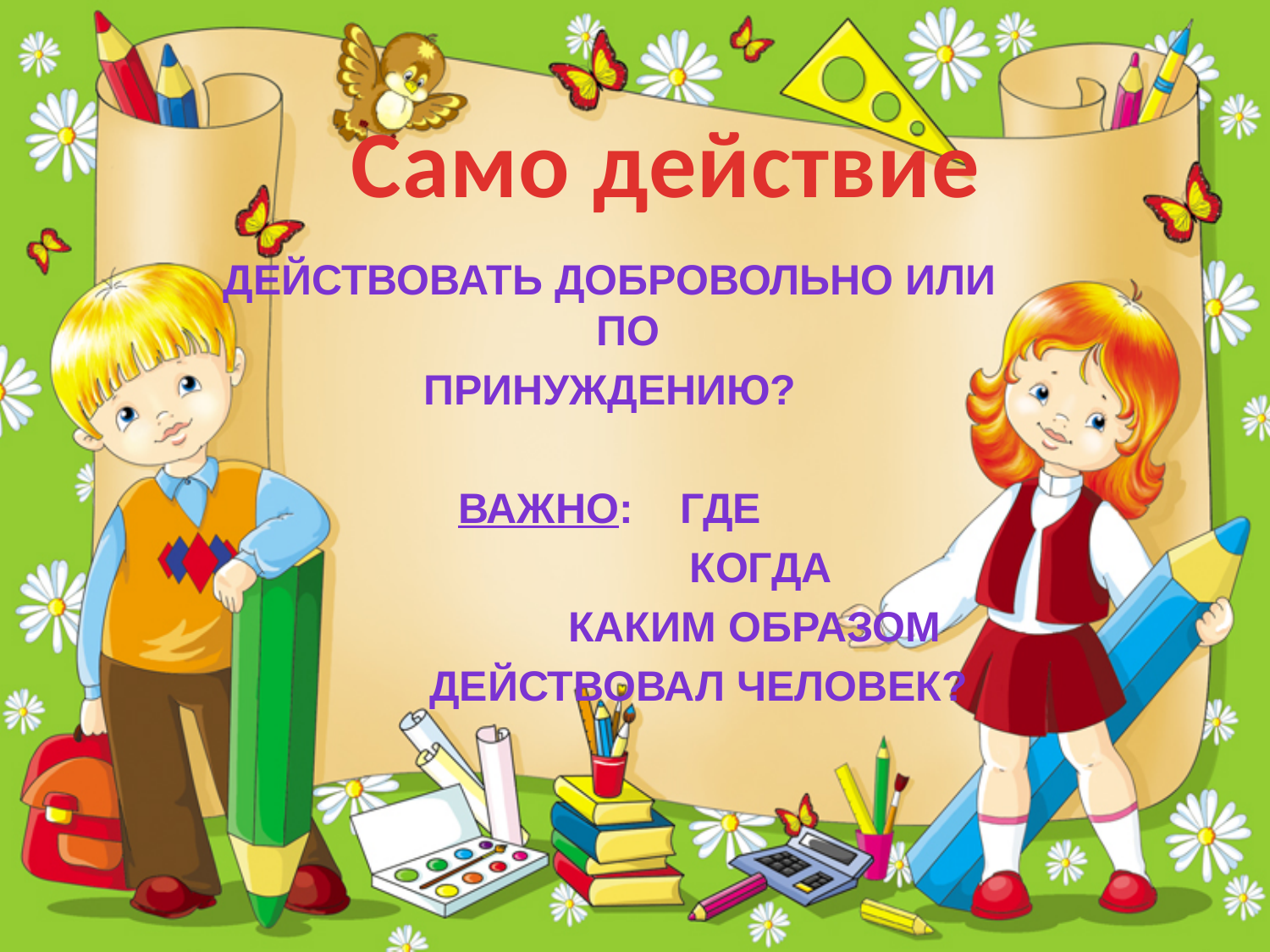

Само действие
Действовать добровольно или по
принуждению?

Важно:    Где
			Когда
			Каким образом
               действовал человек?